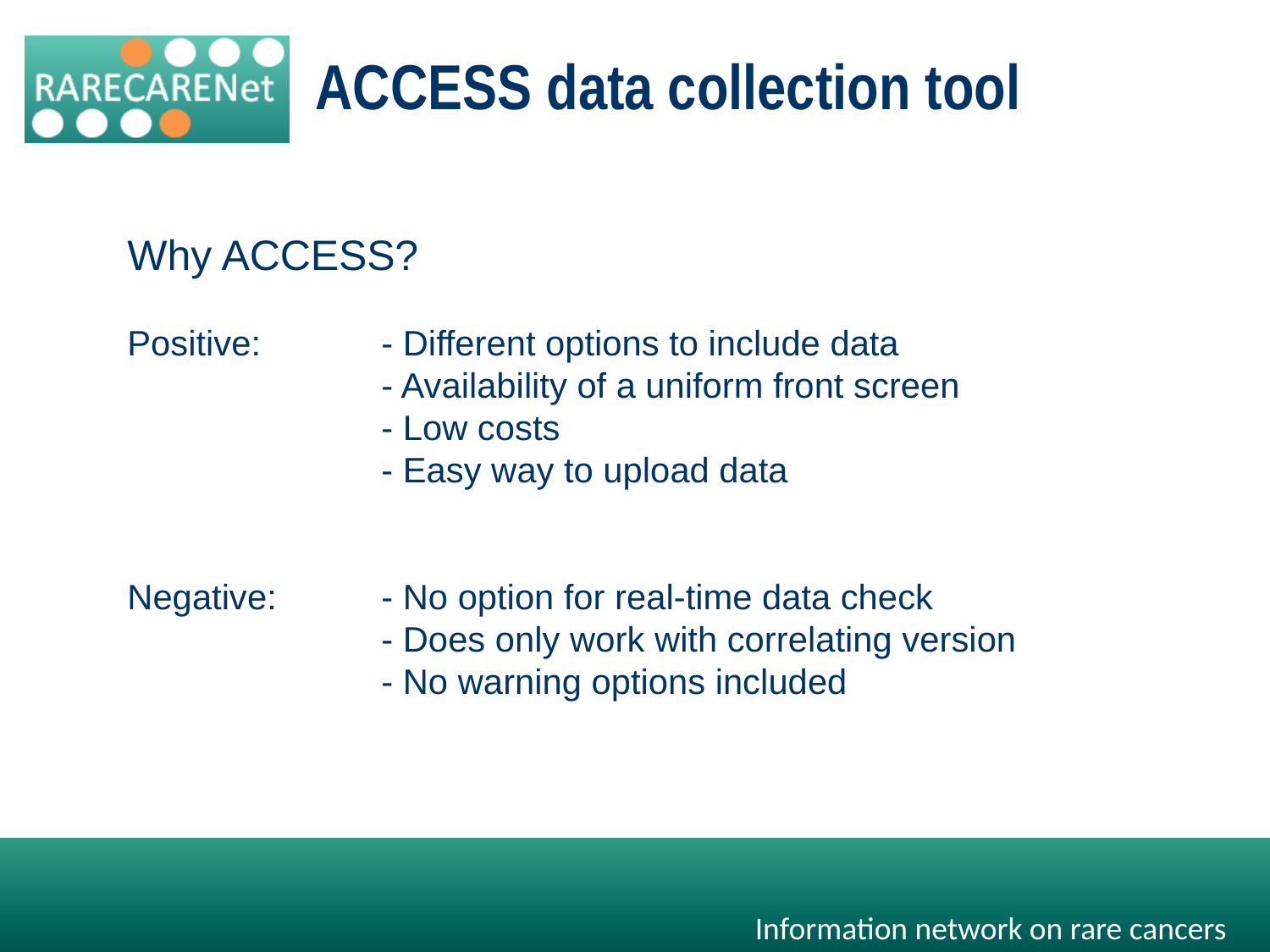

ACCESS data collection tool
Why ACCESS?

Positive:	- Different options to include data
		- Availability of a uniform front screen
		- Low costs
		- Easy way to upload data

Negative:	- No option for real-time data check
		- Does only work with correlating version
		- No warning options included